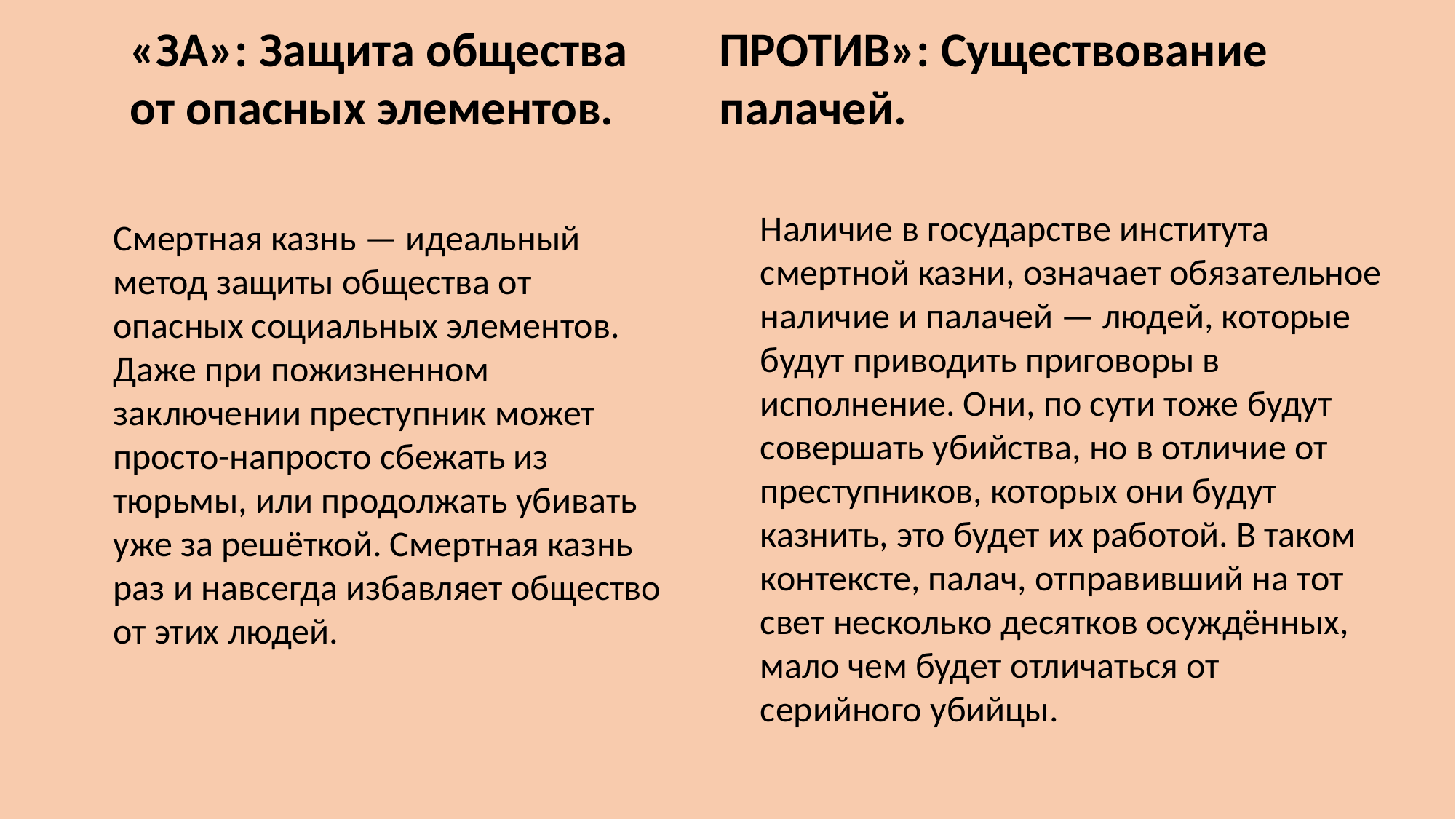

«ЗА»: Защита общества от опасных элементов.
ПРОТИВ»: Существование палачей.
Наличие в государстве института смертной казни, означает обязательное наличие и палачей — людей, которые будут приводить приговоры в исполнение. Они, по сути тоже будут совершать убийства, но в отличие от преступников, которых они будут казнить, это будет их работой. В таком контексте, палач, отправивший на тот свет несколько десятков осуждённых, мало чем будет отличаться от серийного убийцы.

Смертная казнь — идеальный метод защиты общества от опасных социальных элементов. Даже при пожизненном заключении преступник может просто-напросто сбежать из тюрьмы, или продолжать убивать уже за решёткой. Смертная казнь раз и навсегда избавляет общество от этих людей.